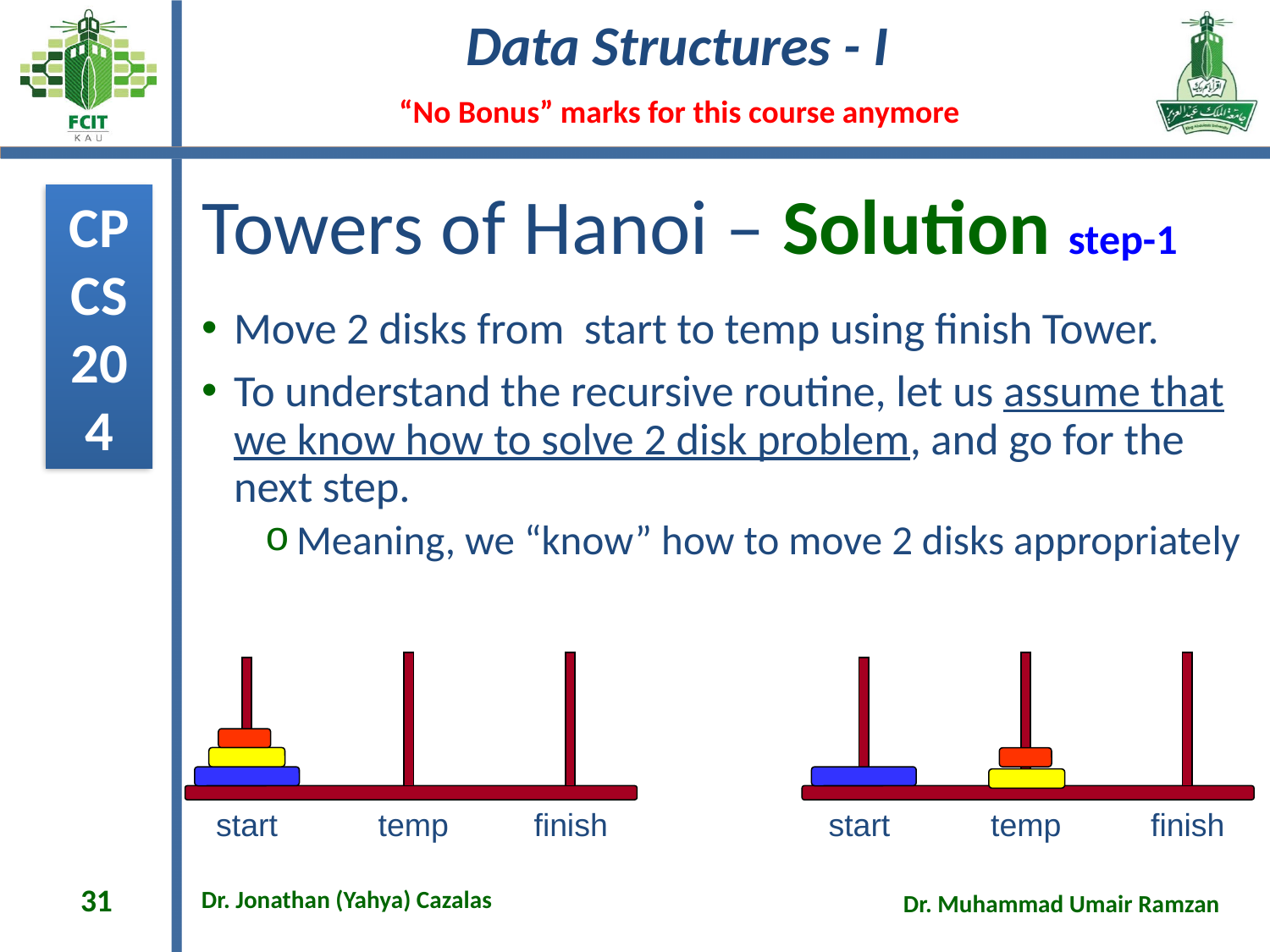

# Towers of Hanoi – Solution step-1
Move 2 disks from  start to temp using finish Tower.
To understand the recursive routine, let us assume that we know how to solve 2 disk problem, and go for the next step.
Meaning, we “know” how to move 2 disks appropriately

start
temp
finish

start
temp
finish
31